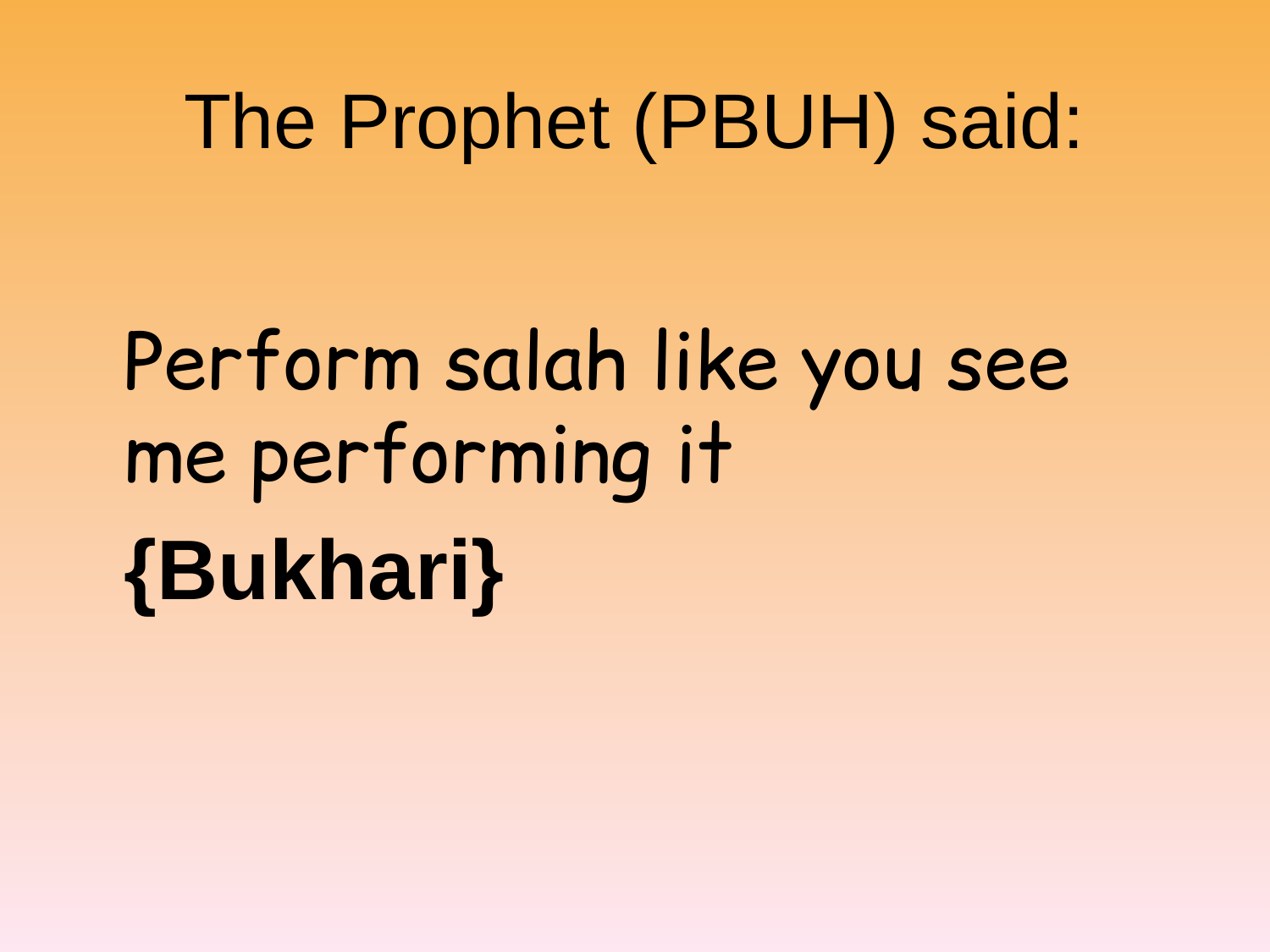

# The Prophet (PBUH) said:

	Perform salah like you see me performing it
	{Bukhari}